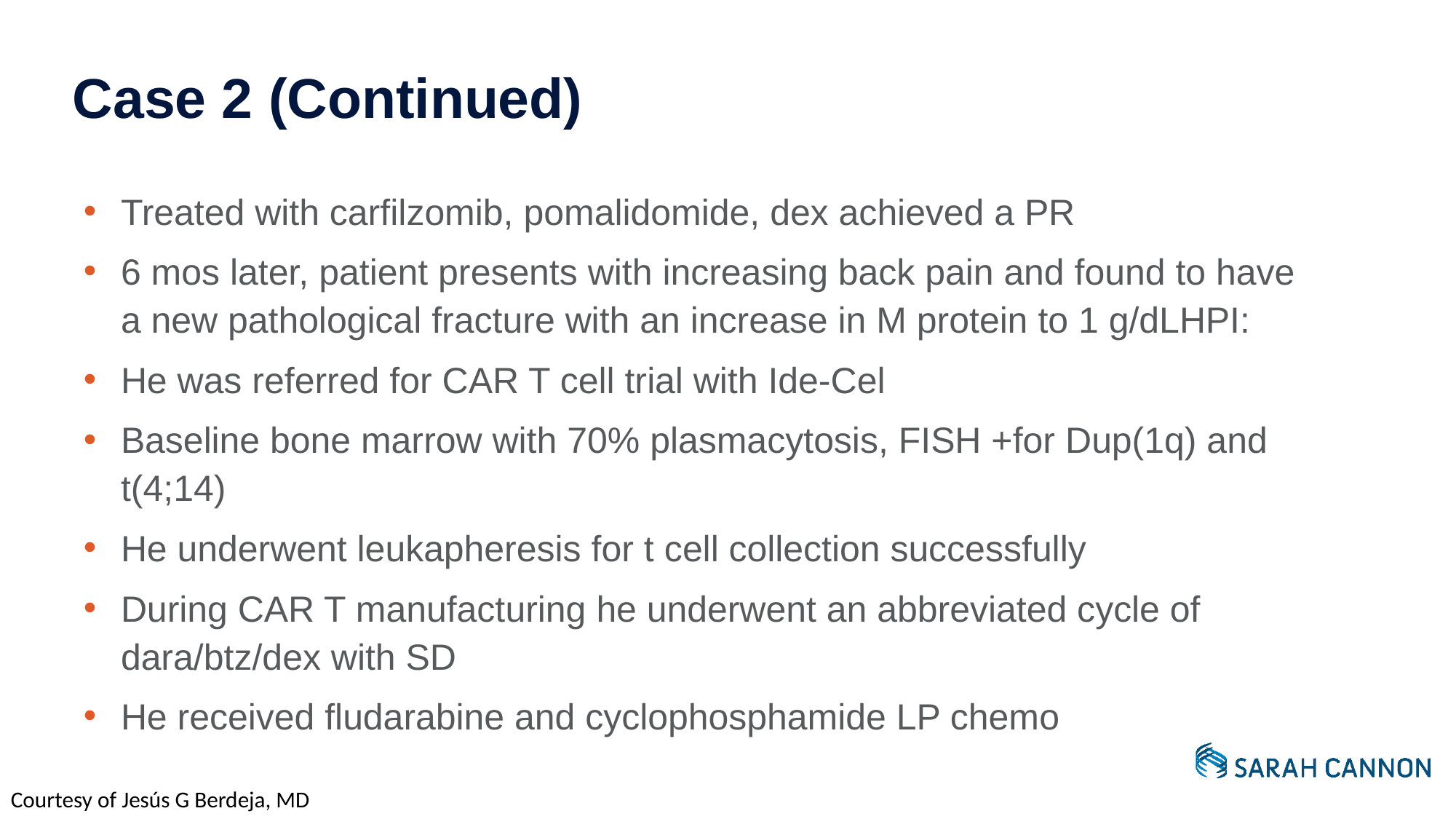

# Case 2 (Continued)
Treated with carfilzomib, pomalidomide, dex achieved a PR
6 mos later, patient presents with increasing back pain and found to have a new pathological fracture with an increase in M protein to 1 g/dLHPI:
He was referred for CAR T cell trial with Ide-Cel
Baseline bone marrow with 70% plasmacytosis, FISH +for Dup(1q) and t(4;14)
He underwent leukapheresis for t cell collection successfully
During CAR T manufacturing he underwent an abbreviated cycle of dara/btz/dex with SD
He received fludarabine and cyclophosphamide LP chemo
Courtesy of Jesús G Berdeja, MD